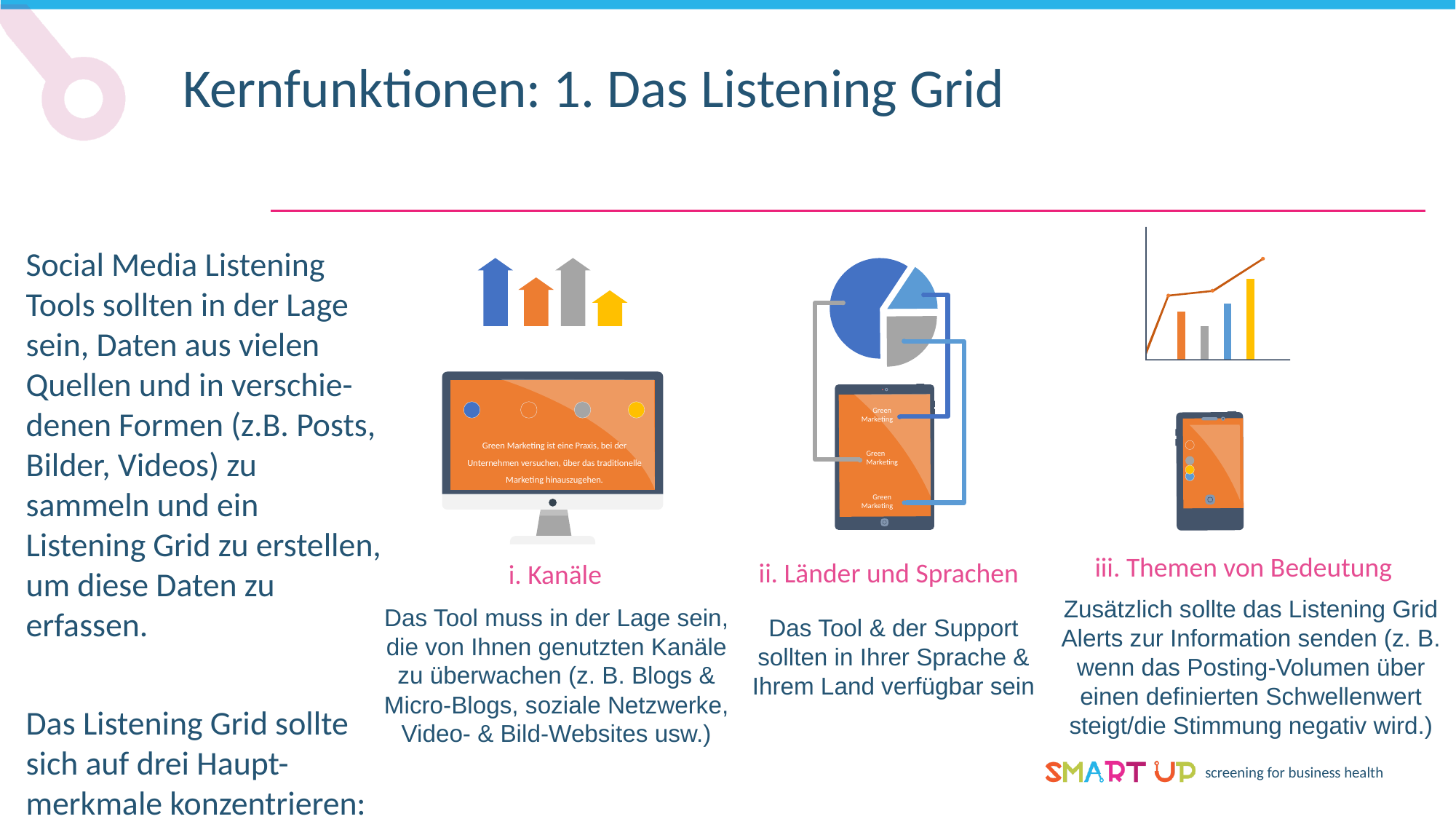

Kernfunktionen: 1. Das Listening Grid

Social Media Listening Tools sollten in der Lage sein, Daten aus vielen Quellen und in verschie-denen Formen (z.B. Posts, Bilder, Videos) zu sammeln und ein Listening Grid zu erstellen, um diese Daten zu erfassen.

Das Listening Grid sollte sich auf drei Haupt-merkmale konzentrieren:

Green
Marketing

Green Marketing ist eine Praxis, bei der Unternehmen versuchen, über das traditionelle Marketing hinauszugehen.
Marketing

Green
Marketing
Grün

Grün

Marketing

Green
Marketing

iii. Themen von Bedeutung
ii. Länder und Sprachen
i. Kanäle
Zusätzlich sollte das Listening Grid Alerts zur Information senden (z. B. wenn das Posting-Volumen über einen definierten Schwellenwert steigt/die Stimmung negativ wird.)
Das Tool muss in der Lage sein, die von Ihnen genutzten Kanäle zu überwachen (z. B. Blogs & Micro-Blogs, soziale Netzwerke, Video- & Bild-Websites usw.)
Das Tool & der Support sollten in Ihrer Sprache & Ihrem Land verfügbar sein